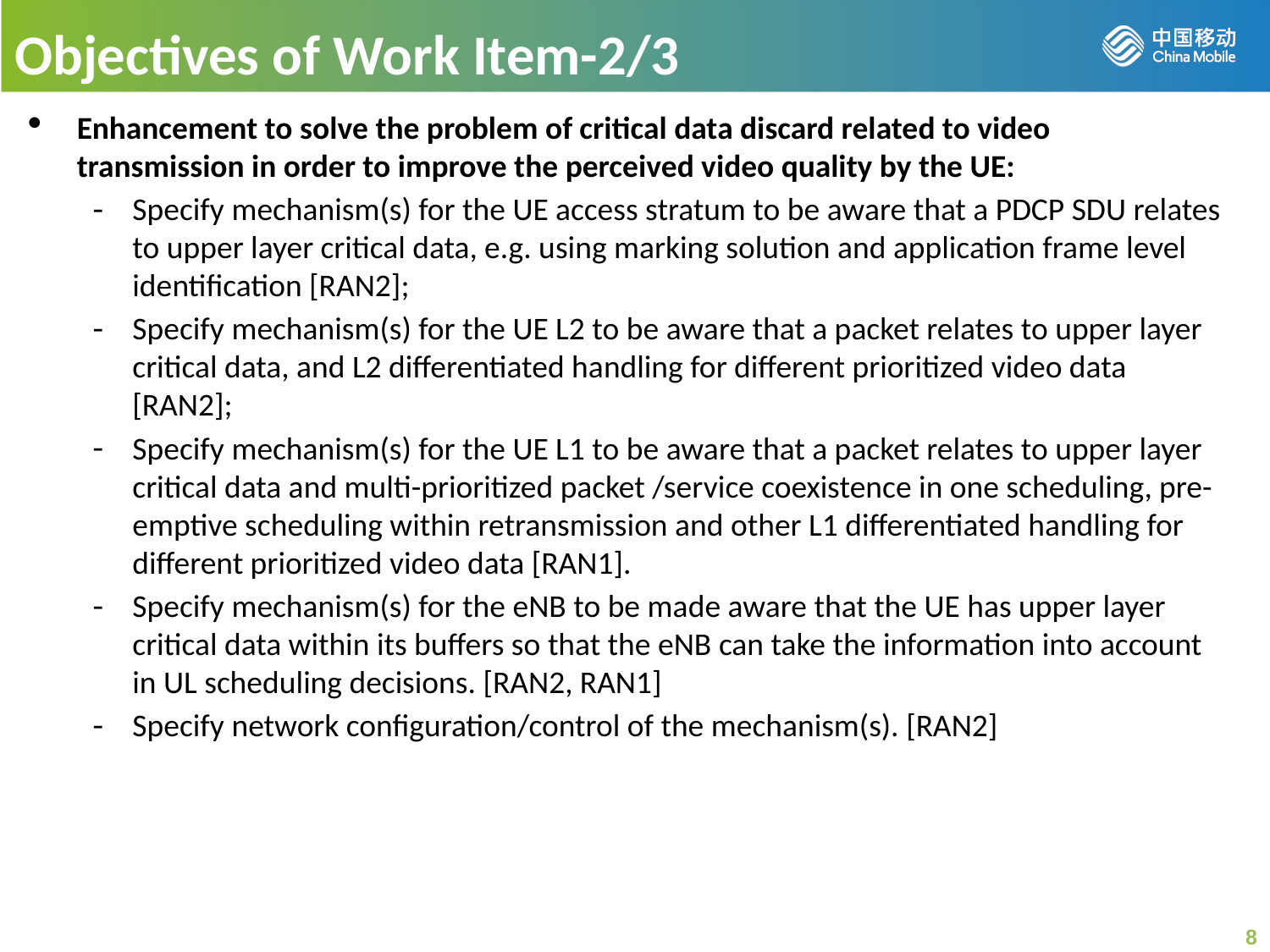

Objectives of Work Item-2/3
Enhancement to solve the problem of critical data discard related to video transmission in order to improve the perceived video quality by the UE:
Specify mechanism(s) for the UE access stratum to be aware that a PDCP SDU relates to upper layer critical data, e.g. using marking solution and application frame level identification [RAN2];
Specify mechanism(s) for the UE L2 to be aware that a packet relates to upper layer critical data, and L2 differentiated handling for different prioritized video data [RAN2];
Specify mechanism(s) for the UE L1 to be aware that a packet relates to upper layer critical data and multi-prioritized packet /service coexistence in one scheduling, pre-emptive scheduling within retransmission and other L1 differentiated handling for different prioritized video data [RAN1].
Specify mechanism(s) for the eNB to be made aware that the UE has upper layer critical data within its buffers so that the eNB can take the information into account in UL scheduling decisions. [RAN2, RAN1]
Specify network configuration/control of the mechanism(s). [RAN2]